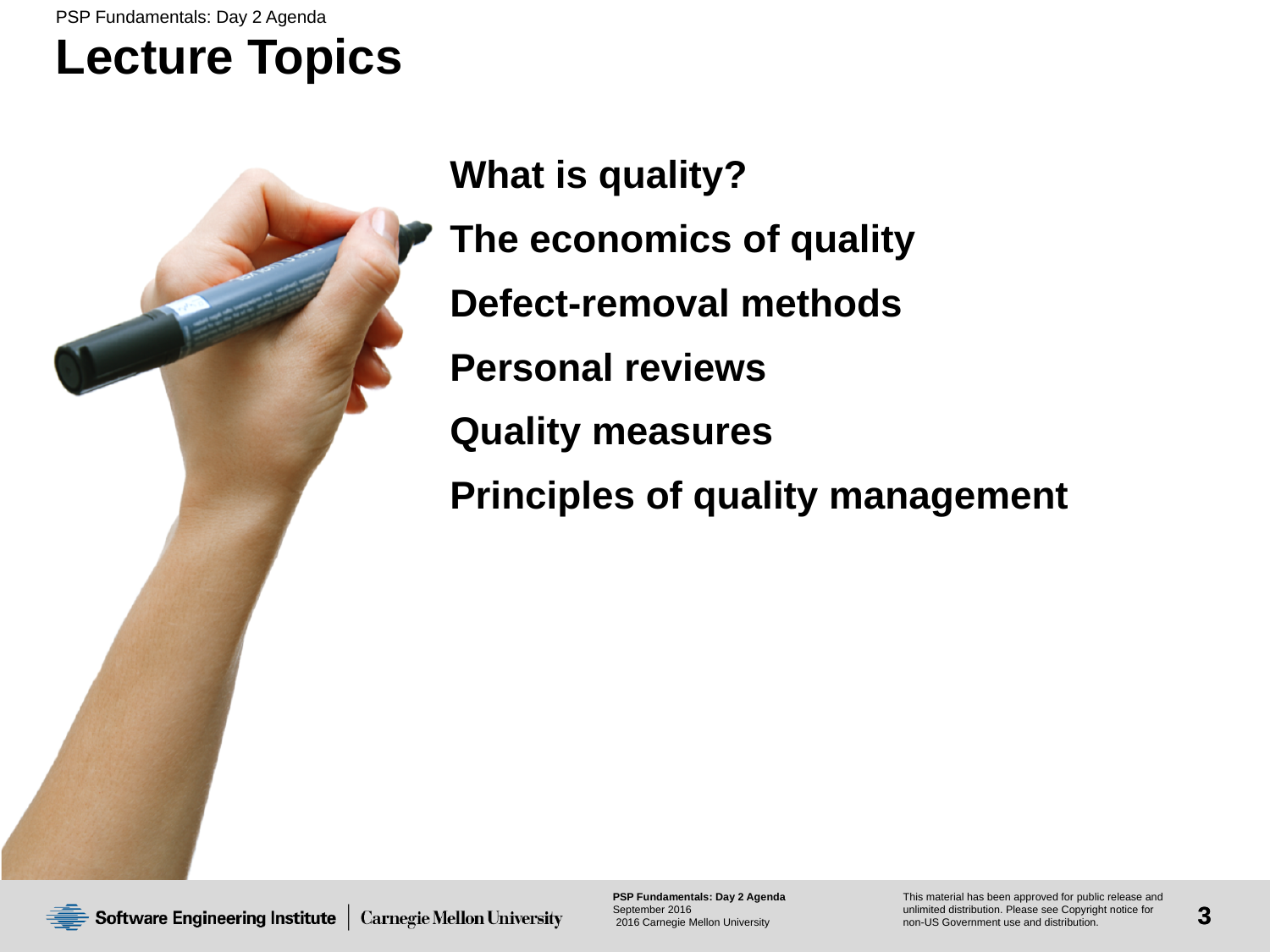

# Lecture Topics
What is quality?
The economics of quality
Defect-removal methods
Personal reviews
Quality measures
Principles of quality management